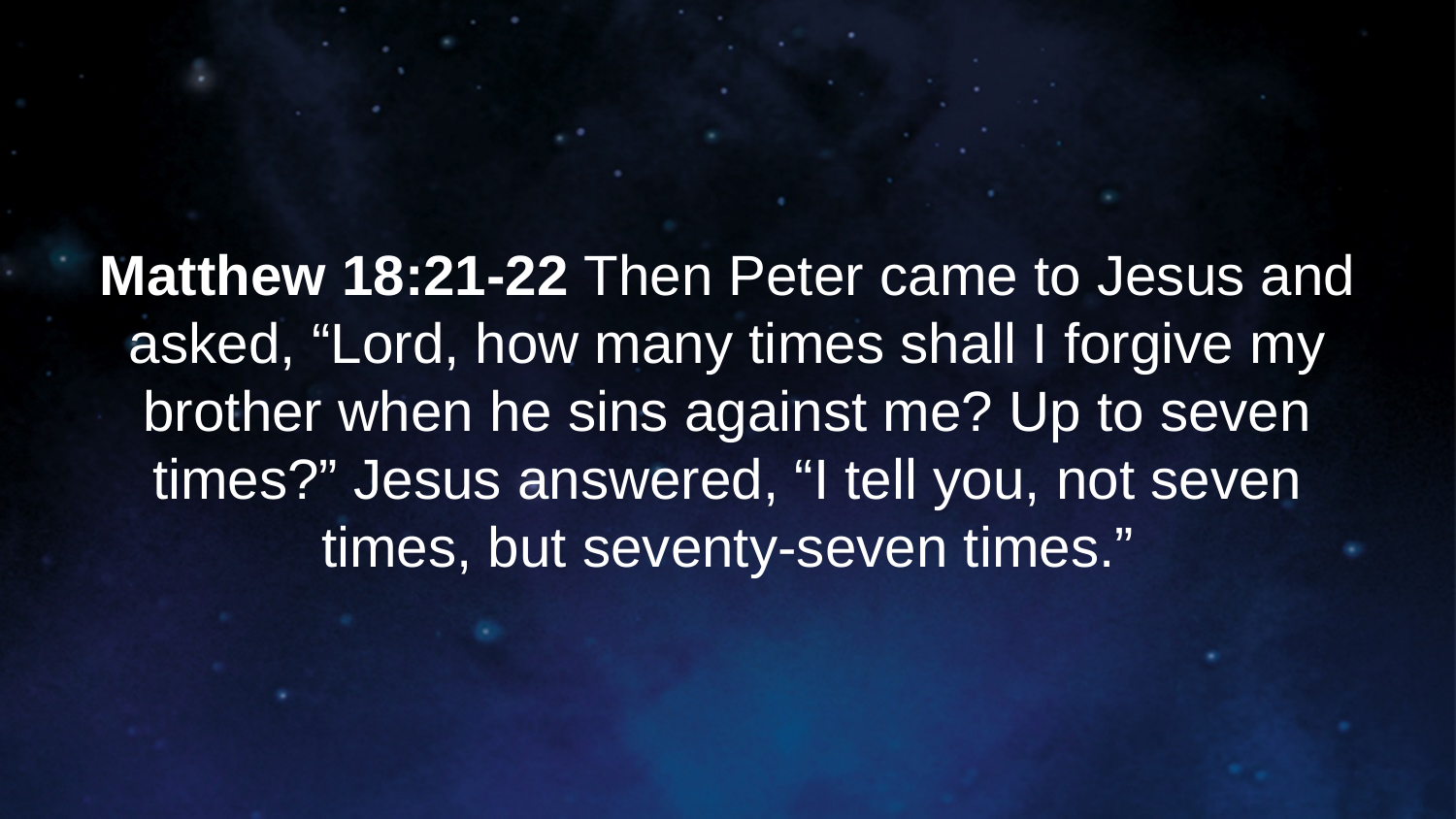

# Matthew 18:21-22 Then Peter came to Jesus and asked, “Lord, how many times shall I forgive my brother when he sins against me? Up to seven times?” Jesus answered, “I tell you, not seven times, but seventy-seven times.”